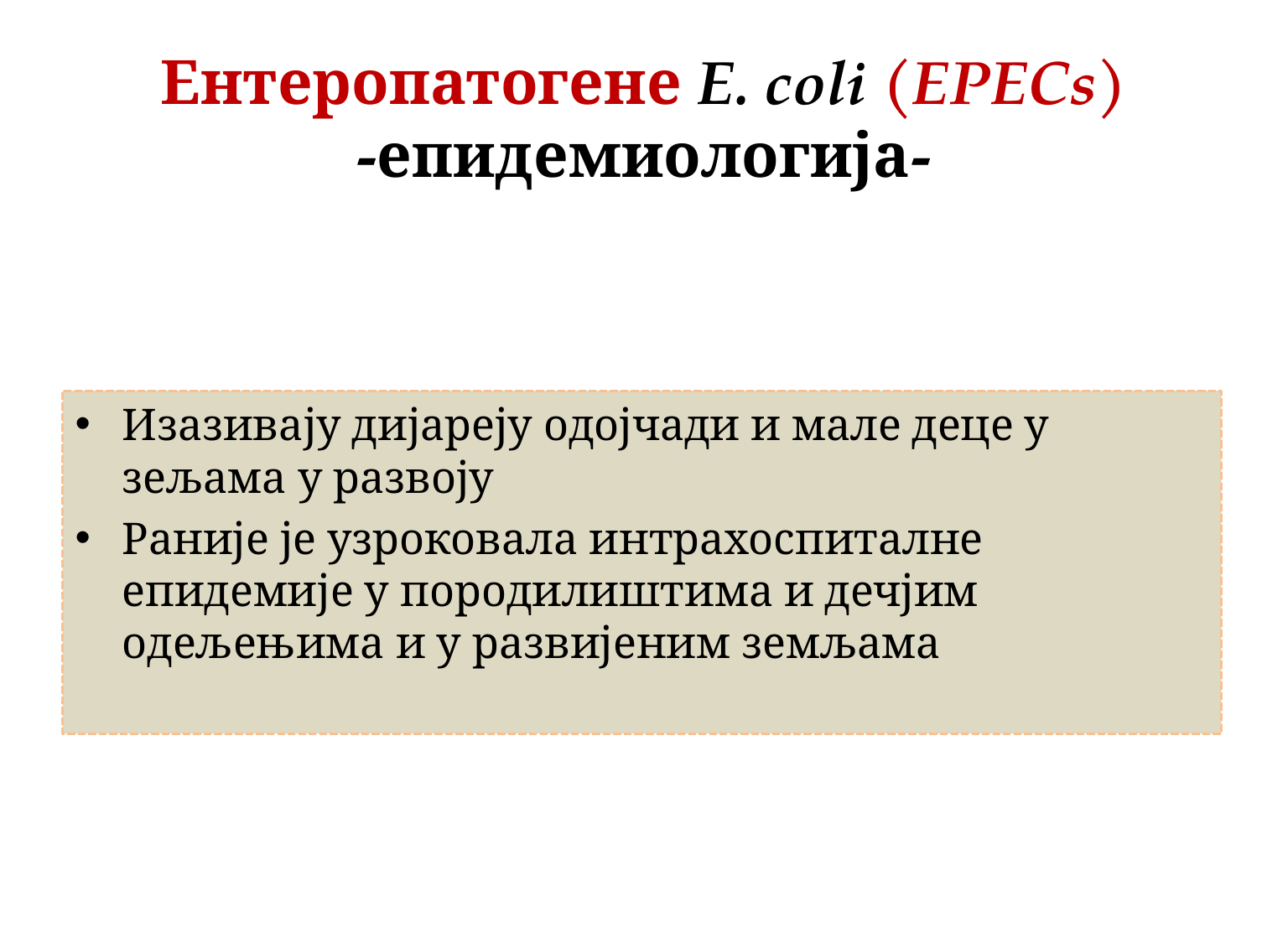

# Ентеропатогене E. coli (EPECs) -епидемиологија-
Изазивају дијареју одојчади и мале деце у зељама у развоју
Раније је узроковала интрахоспиталне епидемије у породилиштима и дечјим одељењима и у развијеним земљама